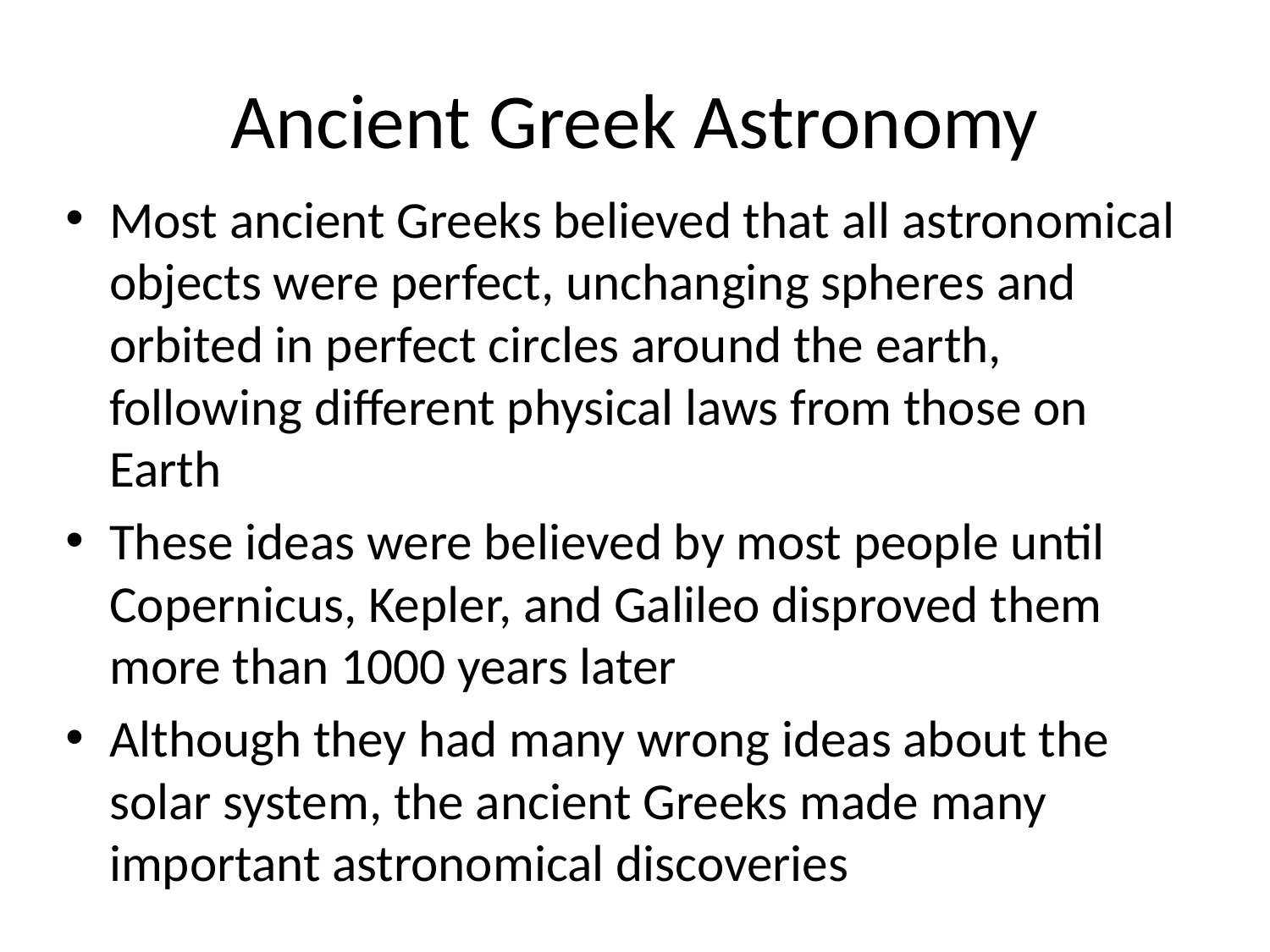

# Ancient Greek Astronomy
Most ancient Greeks believed that all astronomical objects were perfect, unchanging spheres and orbited in perfect circles around the earth, following different physical laws from those on Earth
These ideas were believed by most people until Copernicus, Kepler, and Galileo disproved them more than 1000 years later
Although they had many wrong ideas about the solar system, the ancient Greeks made many important astronomical discoveries